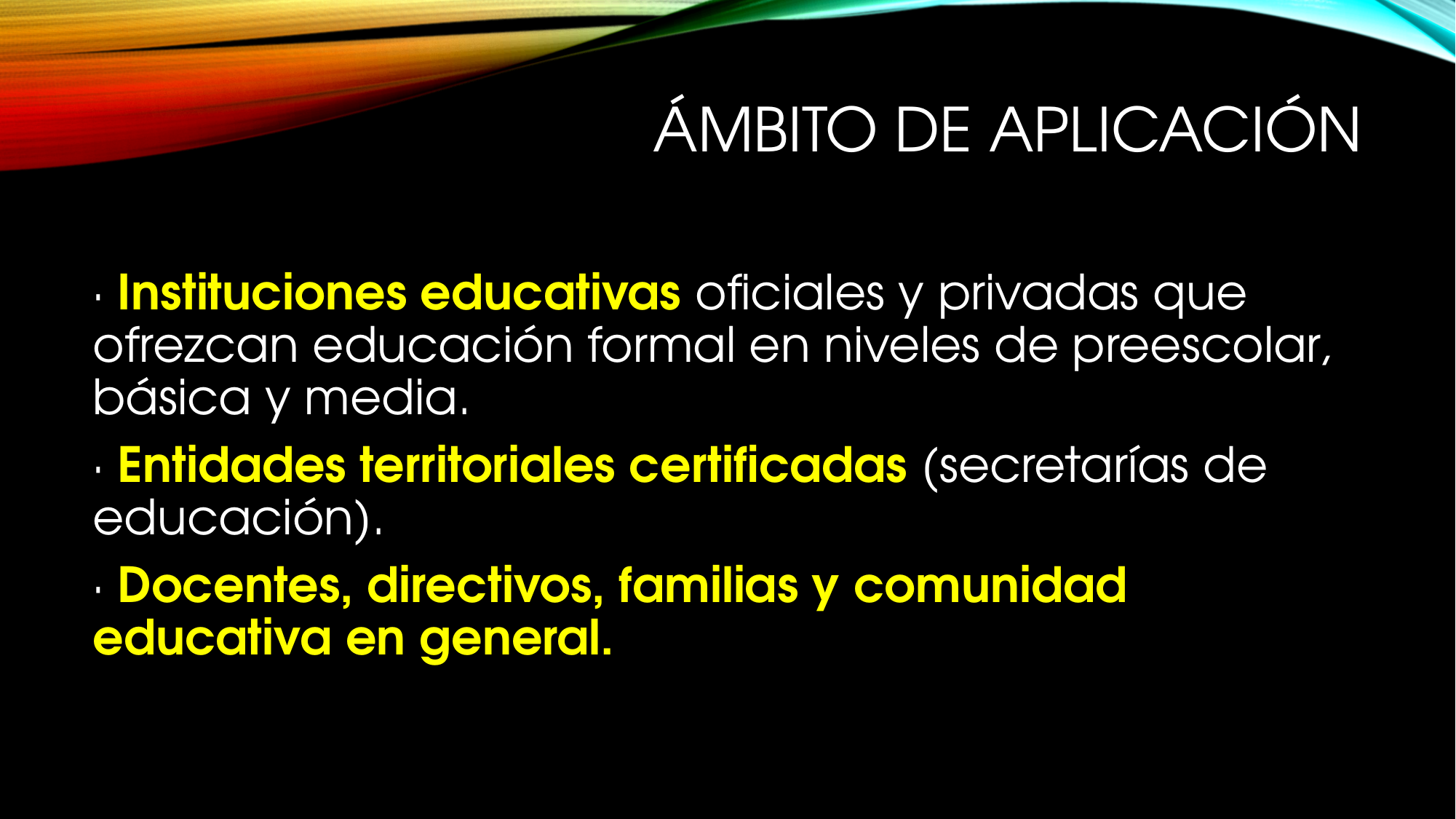

# Ámbito de Aplicación
· Instituciones educativas oficiales y privadas que ofrezcan educación formal en niveles de preescolar, básica y media.
· Entidades territoriales certificadas (secretarías de educación).
· Docentes, directivos, familias y comunidad educativa en general.